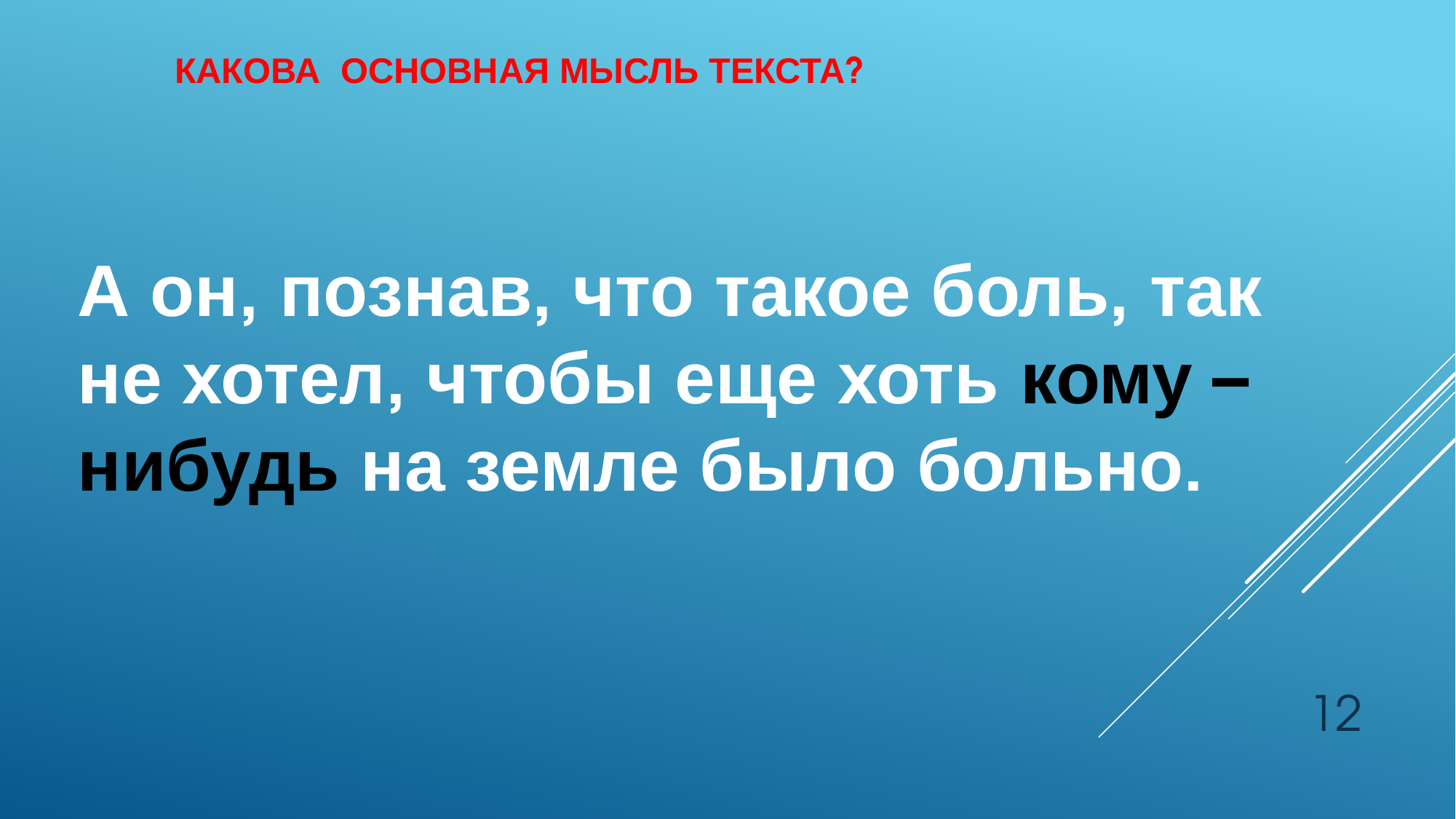

# Какова  основная мысль текста?
А он, познав, что такое боль, так не хотел, чтобы еще хоть кому – нибудь на земле было больно.
12